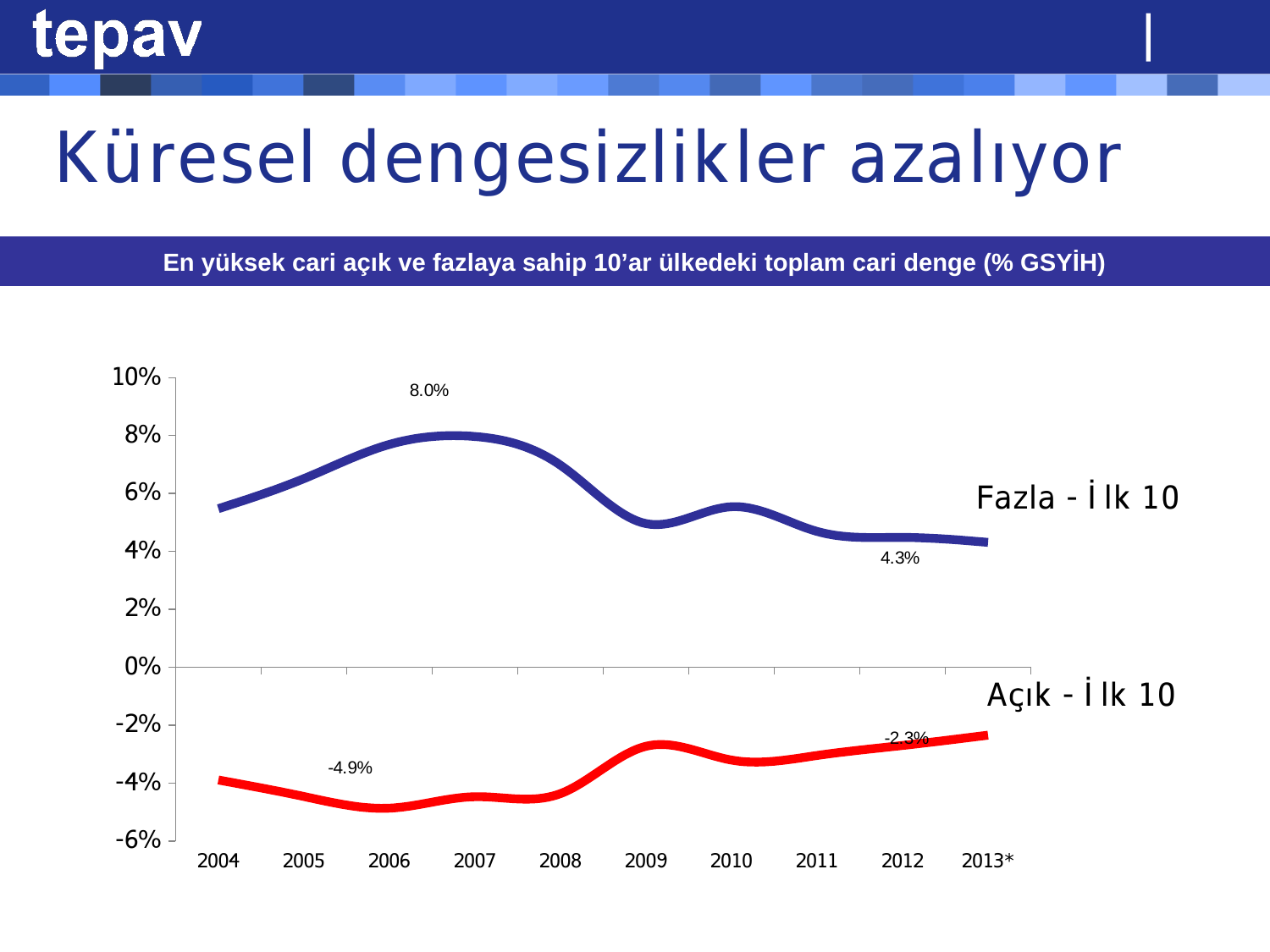

# Küresel dengesizlikler azalıyor
En yüksek cari açık ve fazlaya sahip 10’ar ülkedeki toplam cari denge (% GSYİH)

### Chart

| Category | Açık 10 | Fazla 10 |
|---|---|---|
| 2004 | -0.03891660594326928 | 0.054760628462383124 |
| 2005 | -0.044611314331724404 | 0.06512417976686766 |
| 2006 | -0.0486345679044469 | 0.07693158398861388 |
| 2007 | -0.04468180145790256 | 0.07967727058358631 |
| 2008 | -0.043616962513694436 | 0.06977549068770383 |
| 2009 | -0.02727170174382427 | 0.04961855184420204 |
| 2010 | -0.03203277645224551 | 0.05543955099135935 |
| 2011 | -0.030451625748673692 | 0.046917502878451804 |
| 2012 | -0.02699530621399089 | 0.04483992637528952 |
| 2013* | -0.023435463945292473 | 0.043132268271196025 |